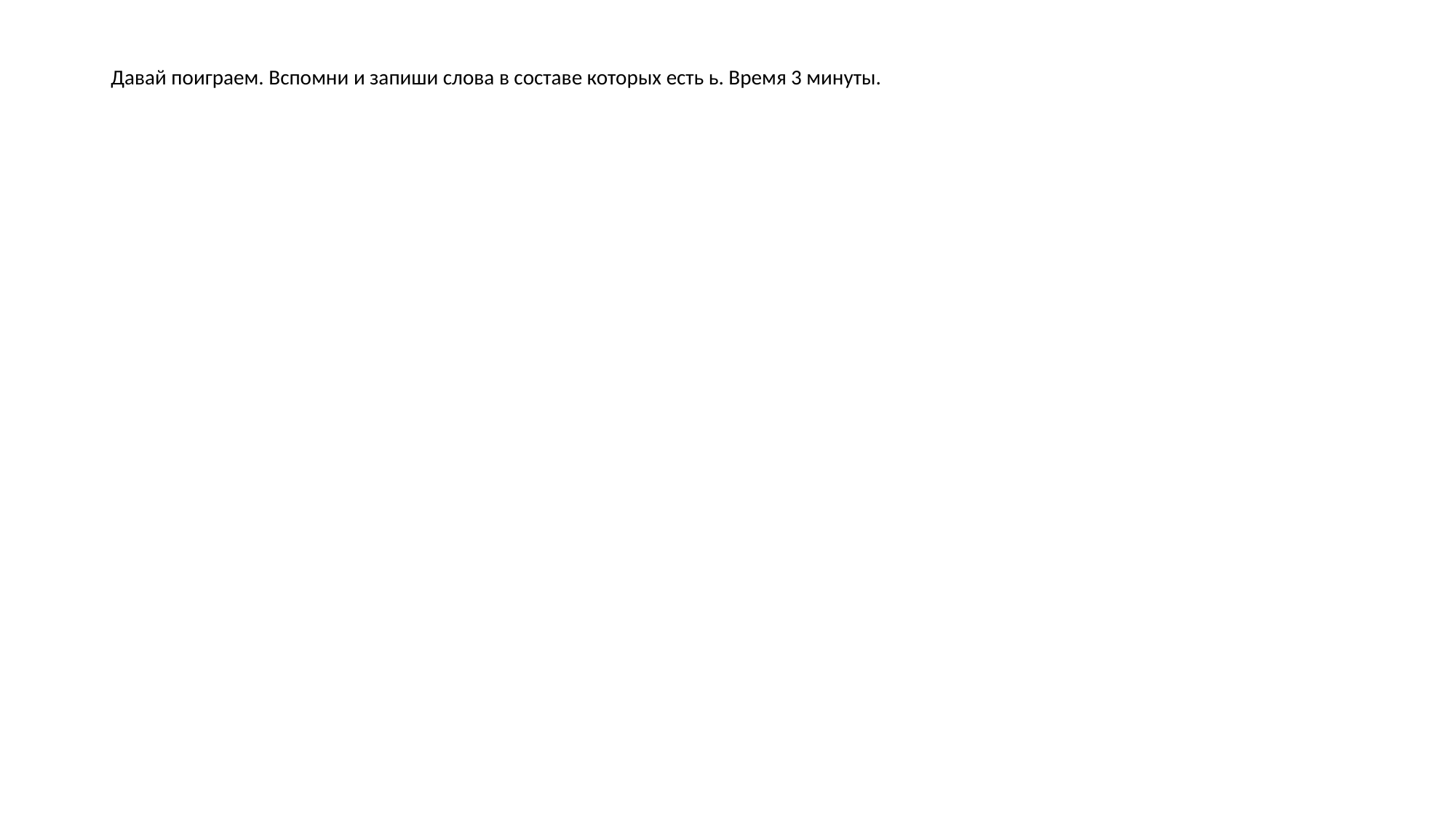

# Давай поиграем. Вспомни и запиши слова в составе которых есть ь. Время 3 минуты.